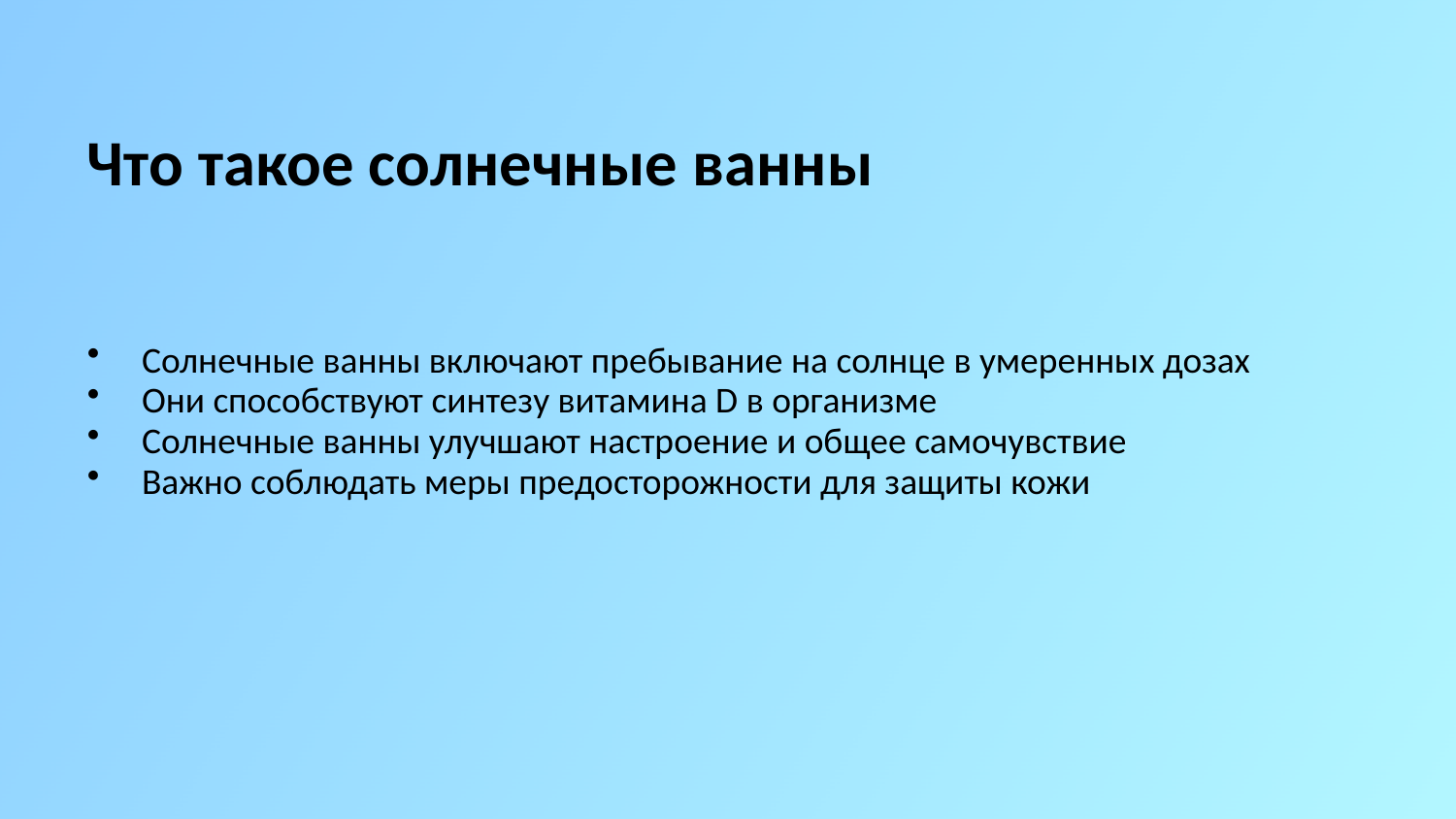

Что такое солнечные ванны
Солнечные ванны включают пребывание на солнце в умеренных дозах
Они способствуют синтезу витамина D в организме
Солнечные ванны улучшают настроение и общее самочувствие
Важно соблюдать меры предосторожности для защиты кожи